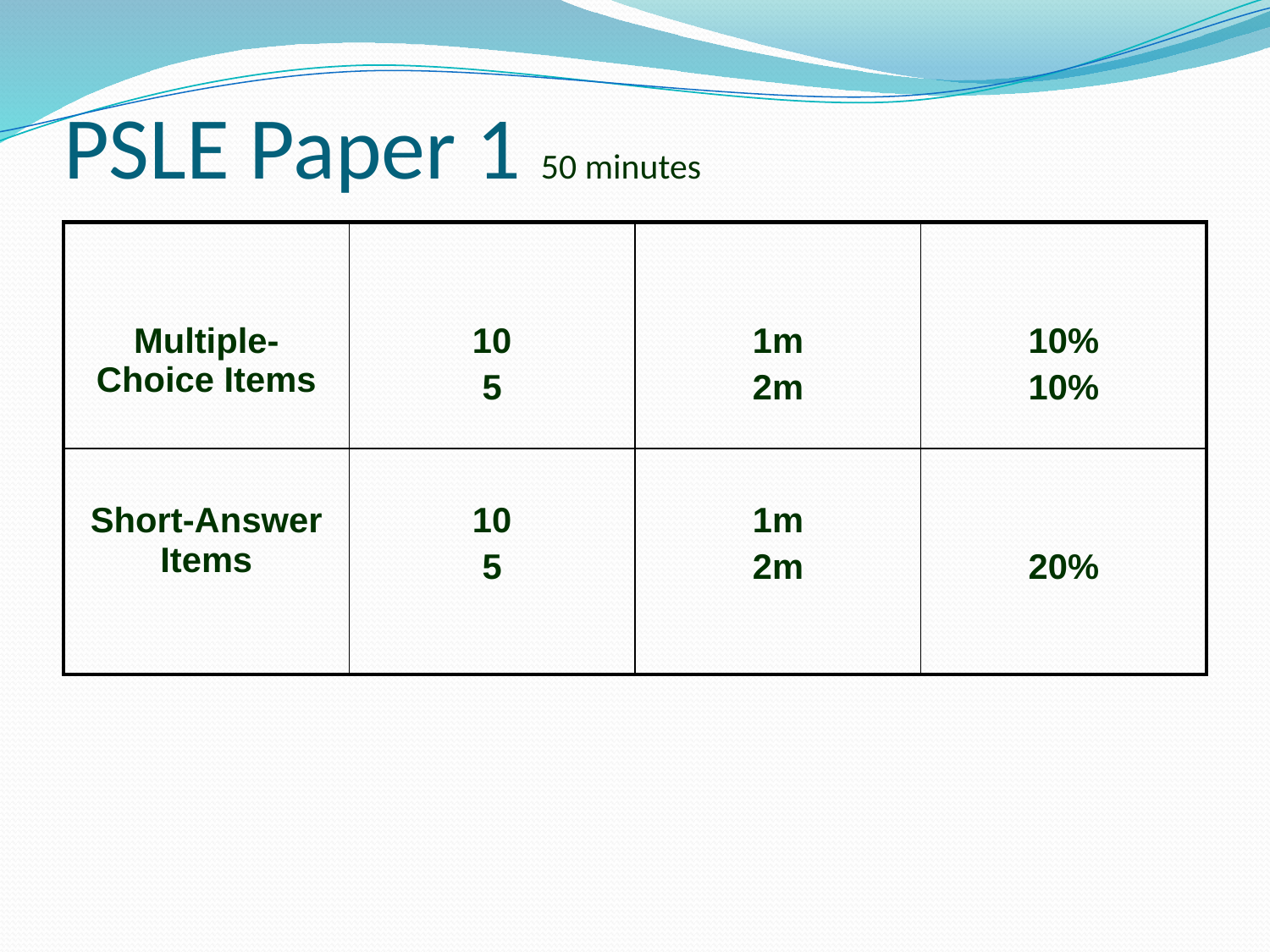

# PSLE Paper 1 50 minutes
| Multiple-Choice Items | 10 5 | 1m 2m | 10% 10% |
| --- | --- | --- | --- |
| Short-Answer Items | 10 5 | 1m 2m | 20% |